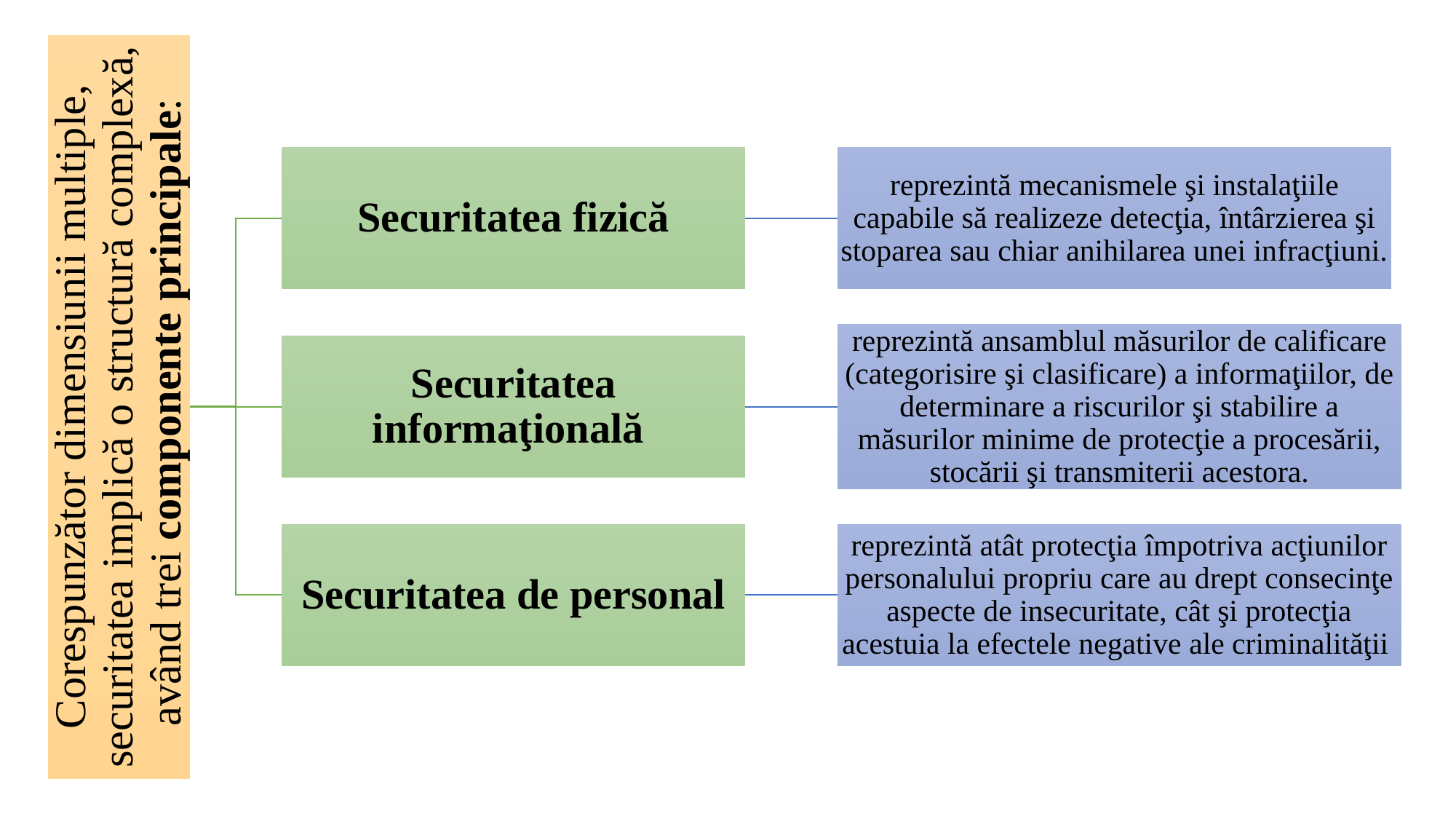

Corespunzător dimensiunii multiple, securitatea implică o structură complexă, având trei componente principale:
Securitatea fizică
reprezintă mecanismele şi instalaţiile capabile să realizeze detecţia, întârzierea şi stoparea sau chiar anihilarea unei infracţiuni.
Securitatea informaţională
reprezintă ansamblul măsurilor de calificare (categorisire şi clasificare) a informaţiilor, de determinare a riscurilor şi stabilire a măsurilor minime de protecţie a procesării, stocării şi transmiterii acestora.
Securitatea de personal
reprezintă atât protecţia împotriva acţiunilor personalului propriu care au drept consecinţe aspecte de insecuritate, cât şi protecţia acestuia la efectele negative ale criminalităţii